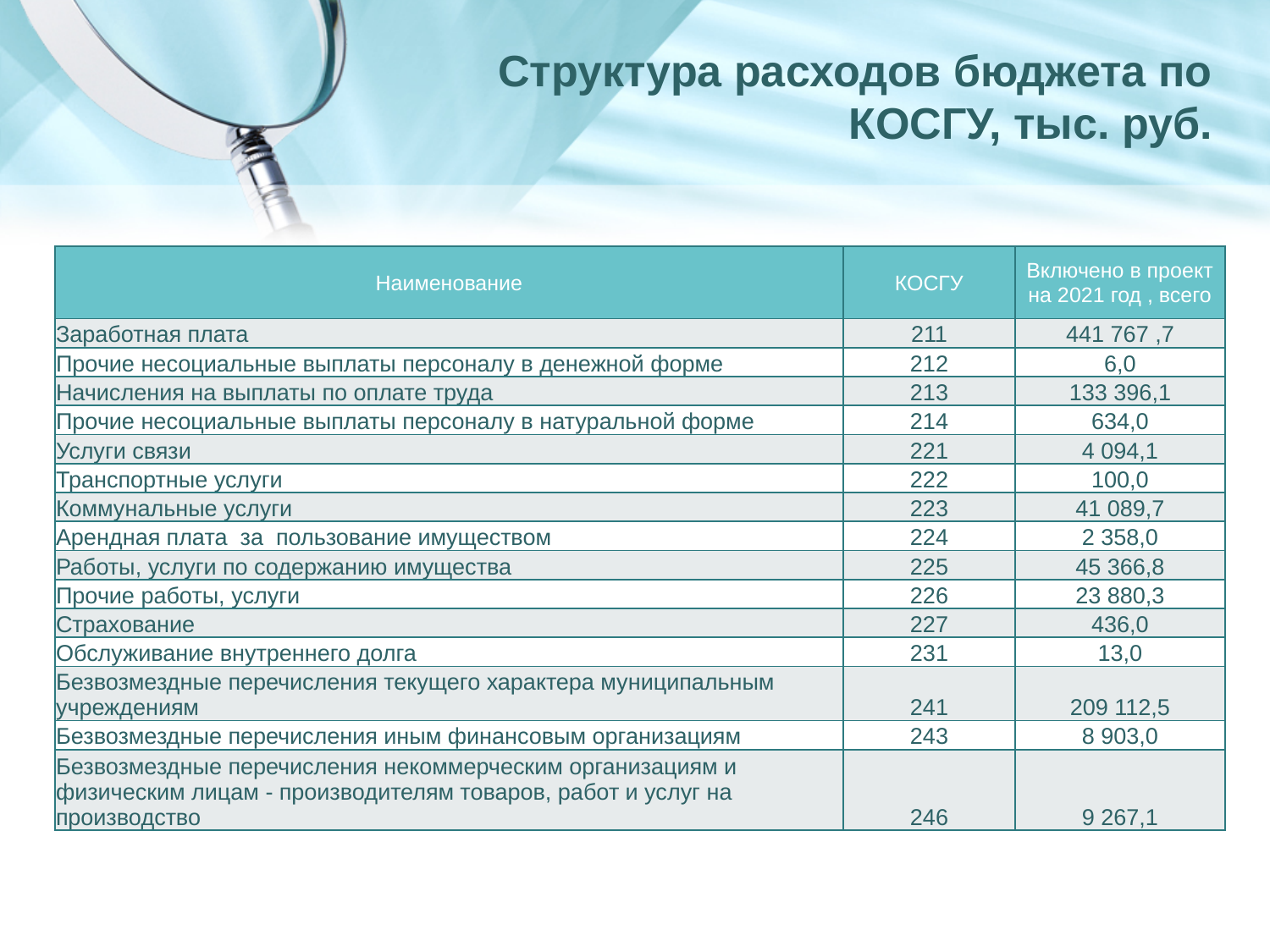

Структура расходов бюджета по КОСГУ, тыс. руб.
| Наименование | КОСГУ | Включено в проект на 2021 год , всего |
| --- | --- | --- |
| Заработная плата | 211 | 441 767 ,7 |
| Прочие несоциальные выплаты персоналу в денежной форме | 212 | 6,0 |
| Начисления на выплаты по оплате труда | 213 | 133 396,1 |
| Прочие несоциальные выплаты персоналу в натуральной форме | 214 | 634,0 |
| Услуги связи | 221 | 4 094,1 |
| Транспортные услуги | 222 | 100,0 |
| Коммунальные услуги | 223 | 41 089,7 |
| Арендная плата за пользование имуществом | 224 | 2 358,0 |
| Работы, услуги по содержанию имущества | 225 | 45 366,8 |
| Прочие работы, услуги | 226 | 23 880,3 |
| Страхование | 227 | 436,0 |
| Обслуживание внутреннего долга | 231 | 13,0 |
| Безвозмездные перечисления текущего характера муниципальным учреждениям | 241 | 209 112,5 |
| Безвозмездные перечисления иным финансовым организациям | 243 | 8 903,0 |
| Безвозмездные перечисления некоммерческим организациям и физическим лицам - производителям товаров, работ и услуг на производство | 246 | 9 267,1 |